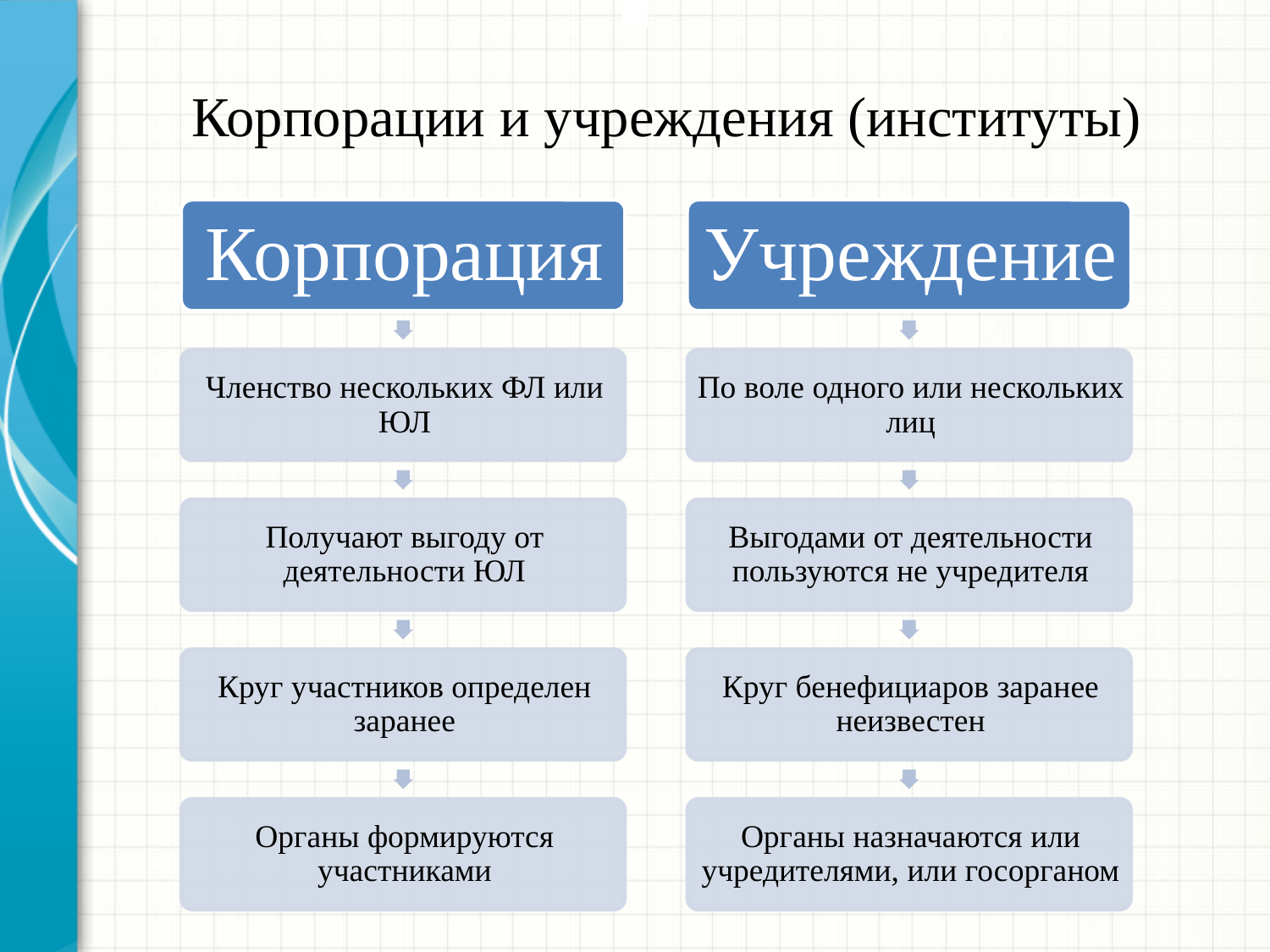

# Корпорации и учреждения (институты)
Корпорация
Членство нескольких ФЛ или ЮЛ
Получают выгоду от деятельности ЮЛ
Круг участников определен заранее
Органы формируются участниками
Учреждение
По воле одного или нескольких лиц
Выгодами от деятельности пользуются не учредителя
Круг бенефициаров заранее неизвестен
Органы назначаются или учредителями, или госорганом